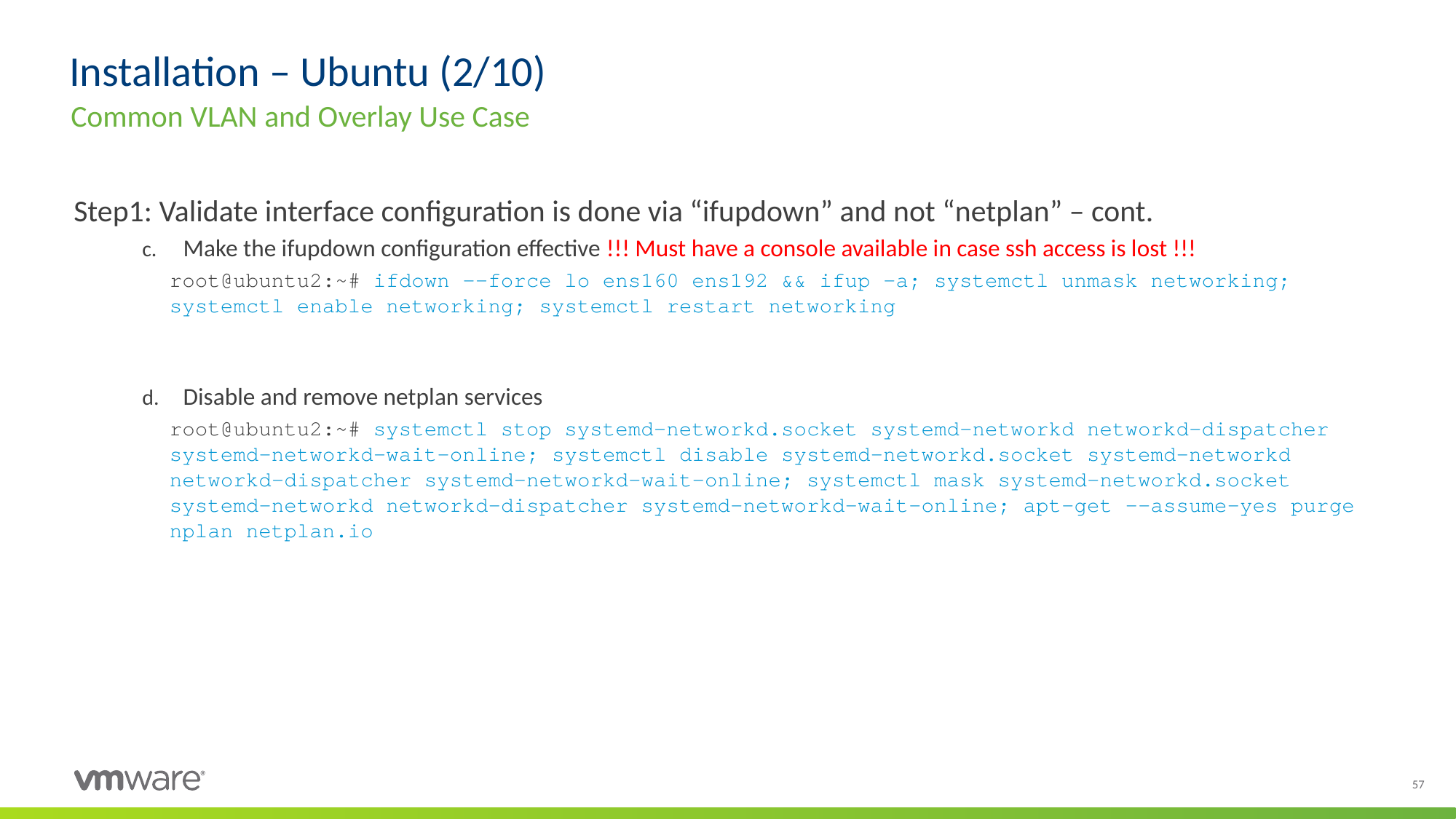

# Installation – Ubuntu (2/10)
Common VLAN and Overlay Use Case
Step1: Validate interface configuration is done via “ifupdown” and not “netplan” – cont.
Make the ifupdown configuration effective !!! Must have a console available in case ssh access is lost !!!
root@ubuntu2:~# ifdown --force lo ens160 ens192 && ifup -a; systemctl unmask networking; systemctl enable networking; systemctl restart networking

Disable and remove netplan services
root@ubuntu2:~# systemctl stop systemd-networkd.socket systemd-networkd networkd-dispatcher systemd-networkd-wait-online; systemctl disable systemd-networkd.socket systemd-networkd networkd-dispatcher systemd-networkd-wait-online; systemctl mask systemd-networkd.socket systemd-networkd networkd-dispatcher systemd-networkd-wait-online; apt-get --assume-yes purge nplan netplan.io